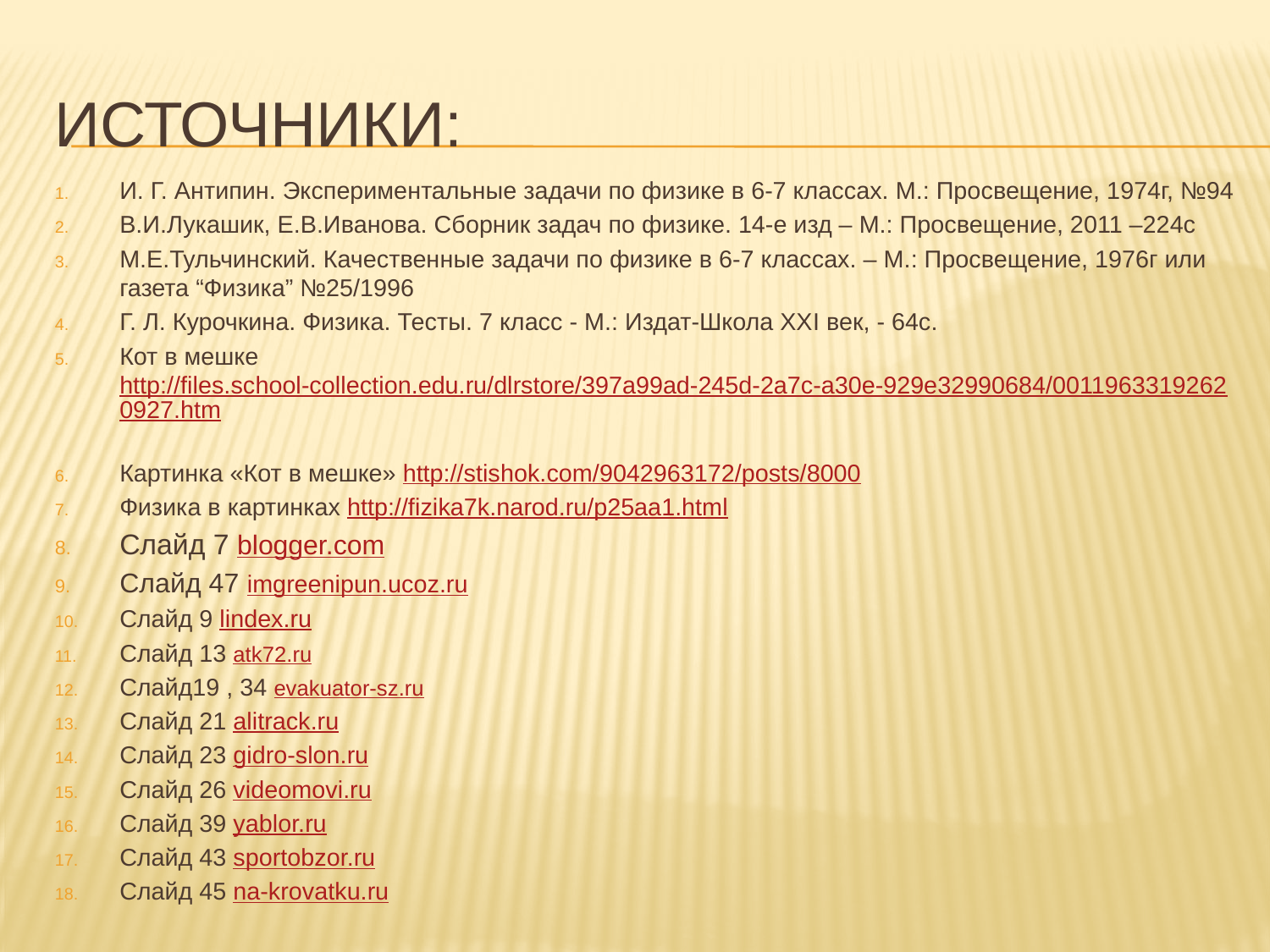

# Источники:
И. Г. Антипин. Экспериментальные задачи по физике в 6-7 классах. М.: Просвещение, 1974г, №94
В.И.Лукашик, Е.В.Иванова. Сборник задач по физике. 14-е изд – М.: Просвещение, 2011 –224с
М.Е.Тульчинский. Качественные задачи по физике в 6-7 классах. – М.: Просвещение, 1976г или газета “Физика” №25/1996
Г. Л. Курочкина. Физика. Тесты. 7 класс - М.: Издат-Школа ХХI век, - 64с.
Кот в мешке http://files.school-collection.edu.ru/dlrstore/397a99ad-245d-2a7c-a30e-929e32990684/00119633192620927.htm
Картинка «Кот в мешке» http://stishok.com/9042963172/posts/8000
Физика в картинках http://fizika7k.narod.ru/p25aa1.html
Слайд 7 blogger.com
Слайд 47 imgreenipun.ucoz.ru
Слайд 9 lindex.ru
Слайд 13 atk72.ru
Слайд19 , 34 evakuator-sz.ru
Слайд 21 alitrack.ru
Слайд 23 gidro-slon.ru
Слайд 26 videomovi.ru
Слайд 39 yablor.ru
Слайд 43 sportobzor.ru
Слайд 45 na-krovatku.ru